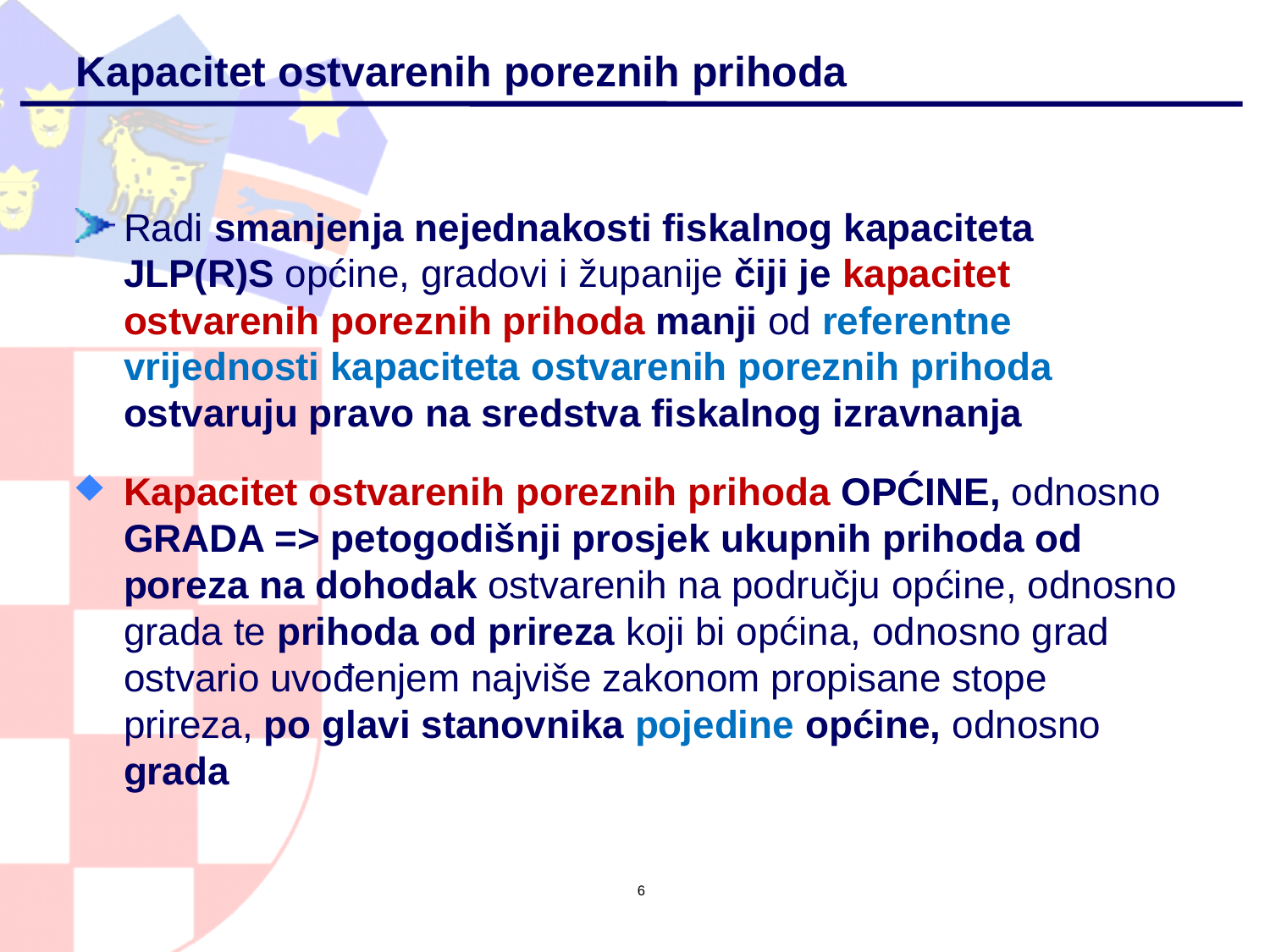

# Kapacitet ostvarenih poreznih prihoda
Radi smanjenja nejednakosti fiskalnog kapaciteta JLP(R)S općine, gradovi i županije čiji je kapacitet ostvarenih poreznih prihoda manji od referentne vrijednosti kapaciteta ostvarenih poreznih prihoda ostvaruju pravo na sredstva fiskalnog izravnanja
Kapacitet ostvarenih poreznih prihoda OPĆINE, odnosno GRADA => petogodišnji prosjek ukupnih prihoda od poreza na dohodak ostvarenih na području općine, odnosno grada te prihoda od prireza koji bi općina, odnosno grad ostvario uvođenjem najviše zakonom propisane stope prireza, po glavi stanovnika pojedine općine, odnosno grada

6